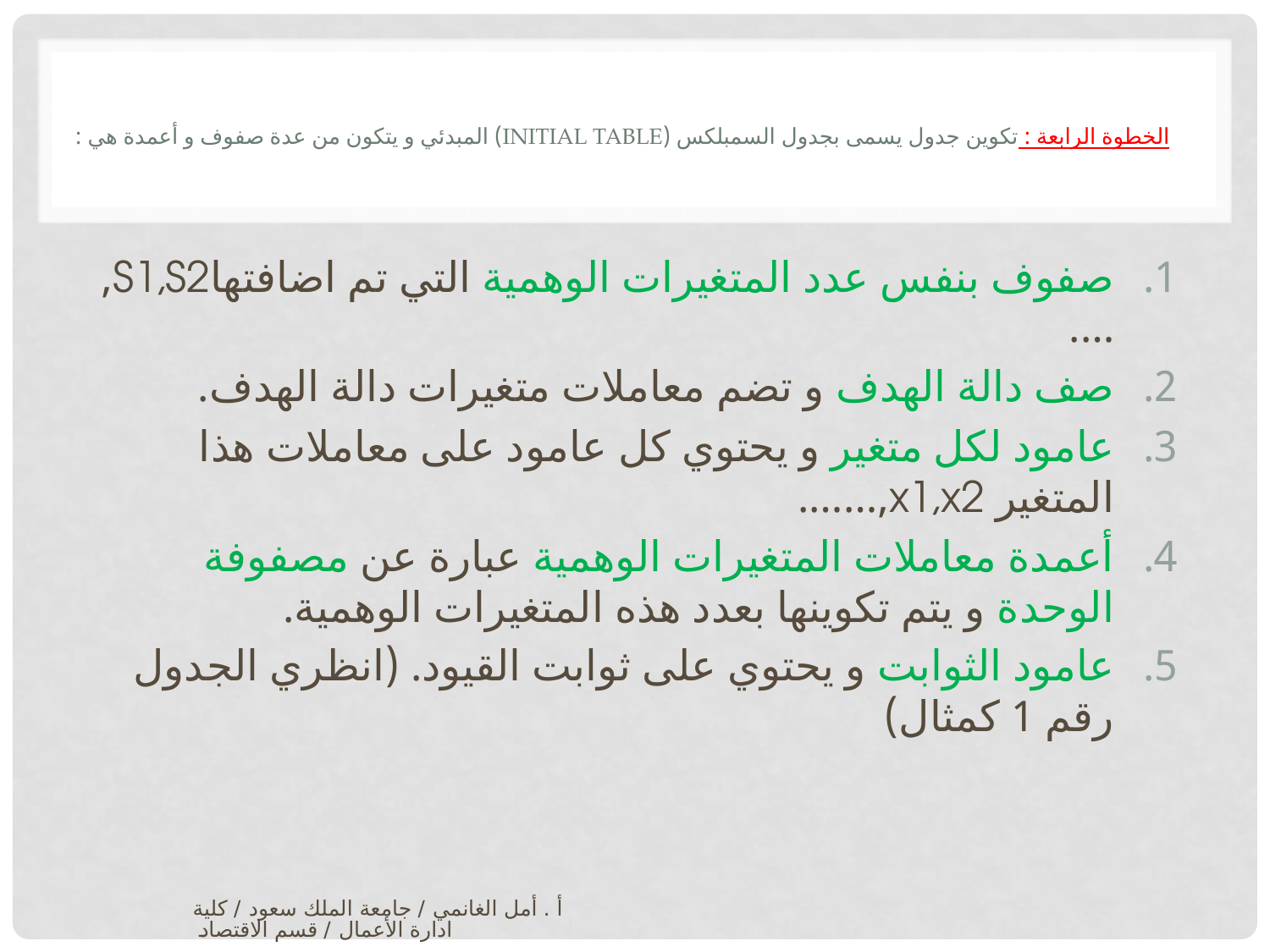

# الخطوة الرابعة : تكوين جدول يسمى بجدول السمبلكس (Initial table) المبدئي و يتكون من عدة صفوف و أعمدة هي :
صفوف بنفس عدد المتغيرات الوهمية التي تم اضافتهاS1,S2,….
صف دالة الهدف و تضم معاملات متغيرات دالة الهدف.
عامود لكل متغير و يحتوي كل عامود على معاملات هذا المتغير x1,x2,…….
أعمدة معاملات المتغيرات الوهمية عبارة عن مصفوفة الوحدة و يتم تكوينها بعدد هذه المتغيرات الوهمية.
عامود الثوابت و يحتوي على ثوابت القيود. (انظري الجدول رقم 1 كمثال)
أ . أمل الغانمي / جامعة الملك سعود / كلية ادارة الأعمال / قسم الاقتصاد